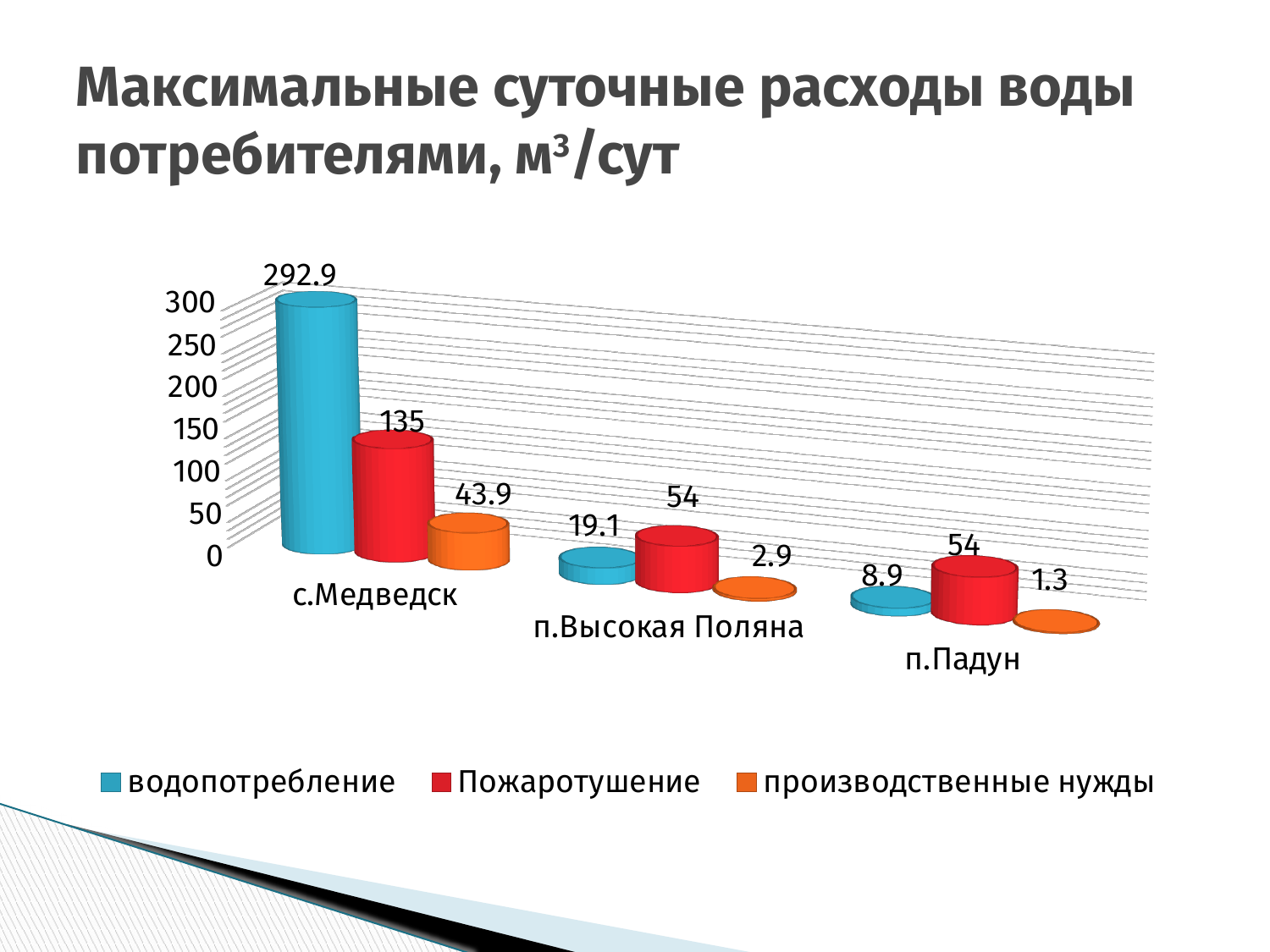

# Максимальные суточные расходы воды потребителями, м3/сут

[unsupported chart]